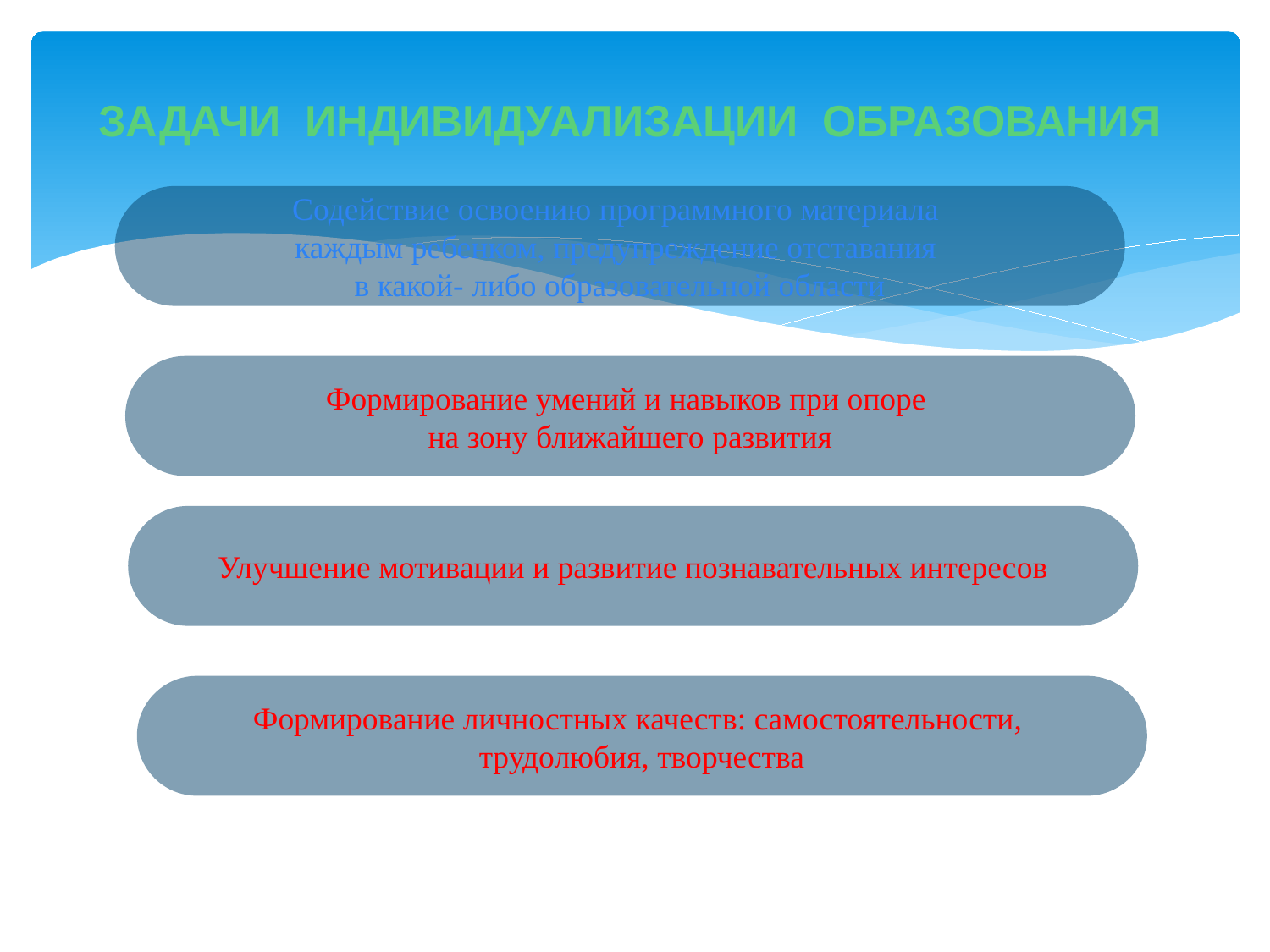

#
ЗАДАЧИ  ИНДИВИДУАЛИЗАЦИИ  ОБРАЗОВАНИЯ
Содействие освоению программного материала
каждым ребенком, предупреждение отставания
в какой- либо образовательной области
Формирование умений и навыков при опоре
на зону ближайшего развития
Улучшение мотивации и развитие познавательных интересов
Формирование личностных качеств: самостоятельности,
трудолюбия, творчества